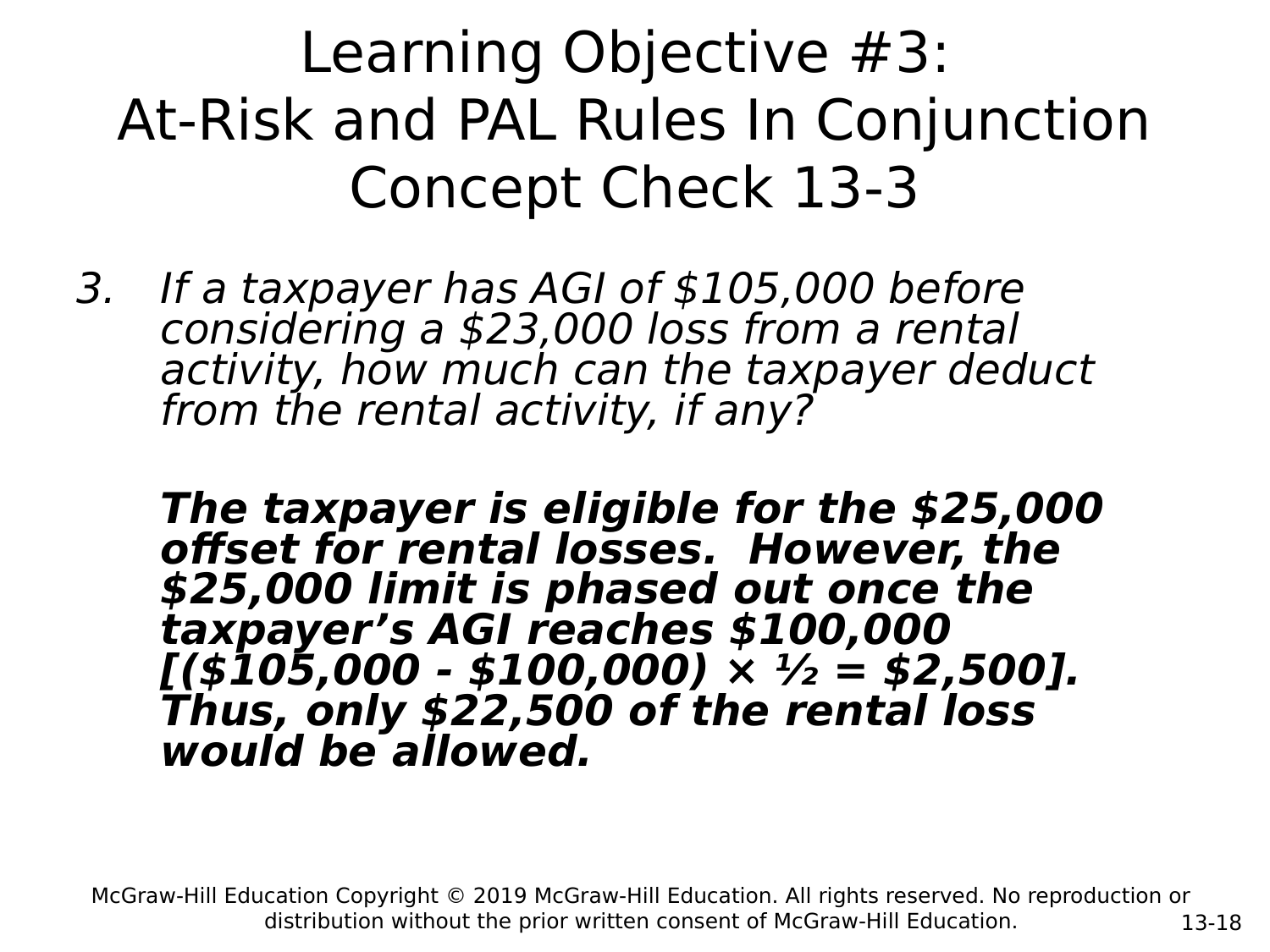

Learning Objective #3:
At-Risk and PAL Rules In Conjunction
Concept Check 13-3
If a taxpayer has AGI of $105,000 before considering a $23,000 loss from a rental activity, how much can the taxpayer deduct from the rental activity, if any?

	The taxpayer is eligible for the $25,000 offset for rental losses.  However, the $25,000 limit is phased out once the taxpayer’s AGI reaches $100,000 [($105,000 - $100,000) × ½ = $2,500].  Thus, only $22,500 of the rental loss would be allowed.
McGraw-Hill Education Copyright © 2019 McGraw-Hill Education. All rights reserved. No reproduction or distribution without the prior written consent of McGraw-Hill Education.
13-18